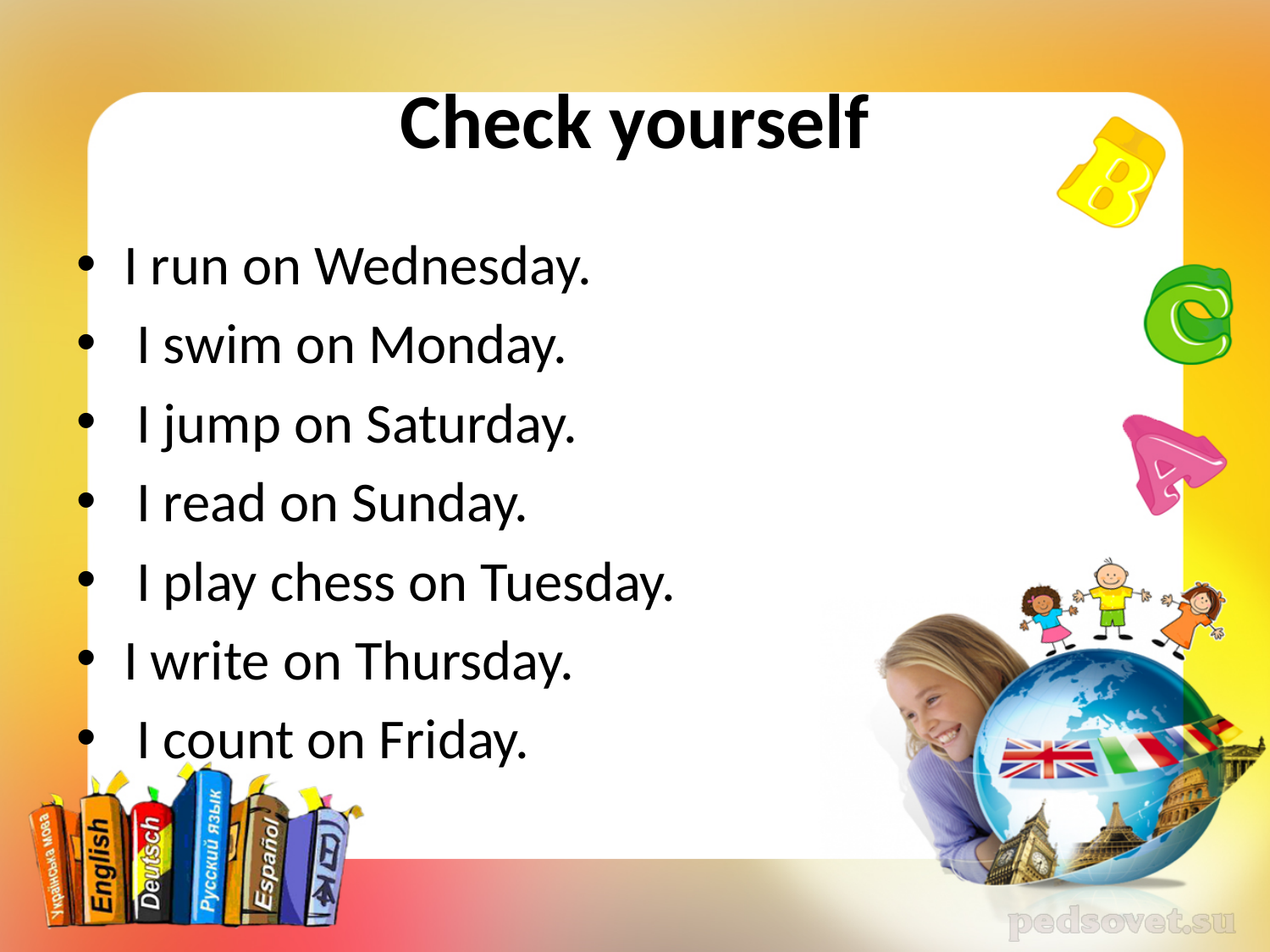

# Check yourself
I run on Wednesday.
 I swim on Monday.
 I jump on Saturday.
 I read on Sunday.
 I play chess on Tuesday.
I write on Thursday.
 I count on Friday.